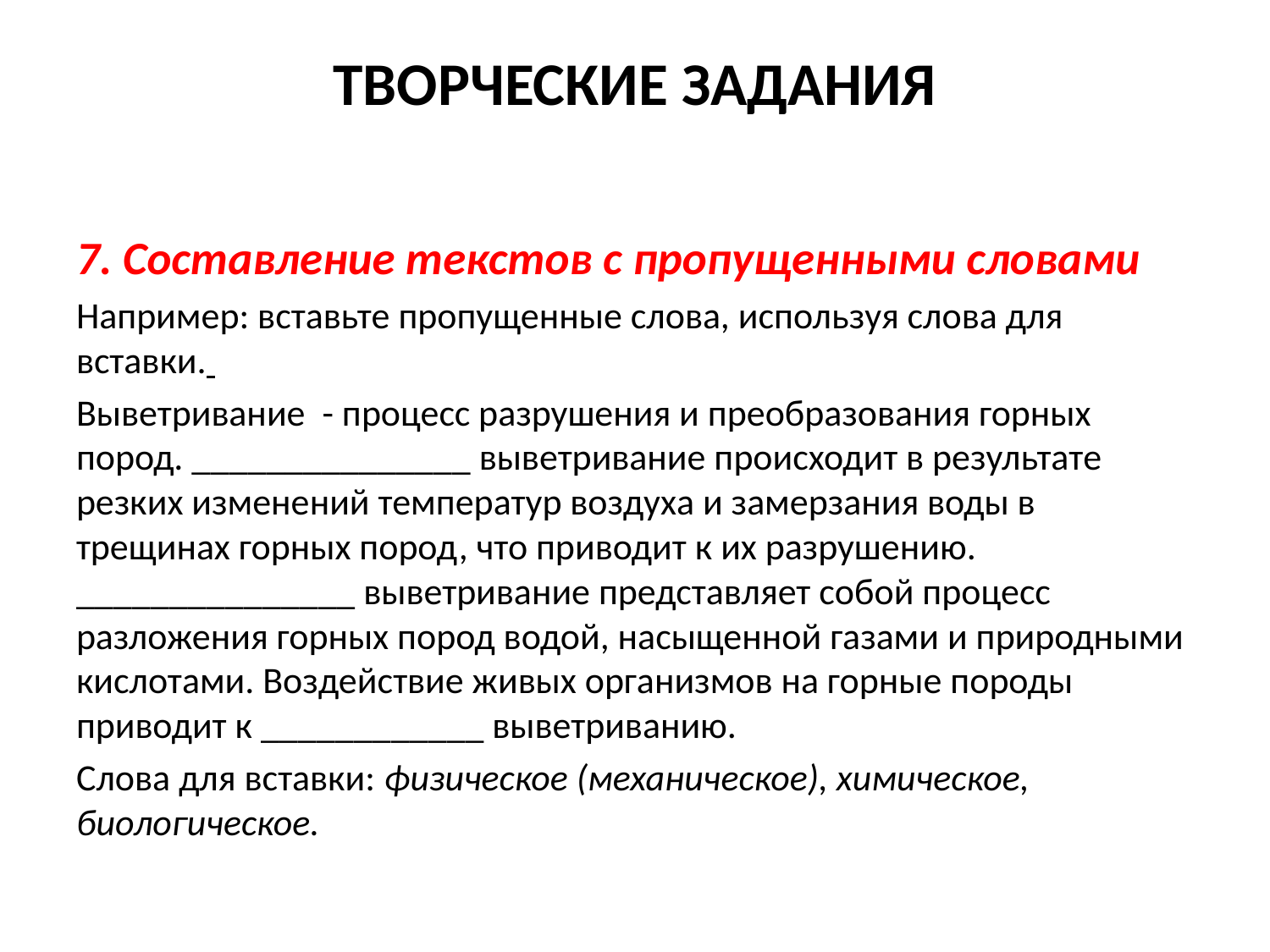

# ТВОРЧЕСКИЕ ЗАДАНИЯ
7. Составление текстов с пропущенными словами
Например: вставьте пропущенные слова, используя слова для вставки.
Выветривание  - процесс разрушения и преобразования горных пород. _______________ выветривание происходит в результате резких изменений температур воздуха и замерзания воды в трещинах горных пород, что приводит к их разрушению. _______________ выветривание представляет собой процесс разложения горных пород водой, насыщенной газами и природными кислотами. Воздействие живых организмов на горные породы приводит к ____________ выветриванию.
Слова для вставки: физическое (механическое), химическое, биологическое.